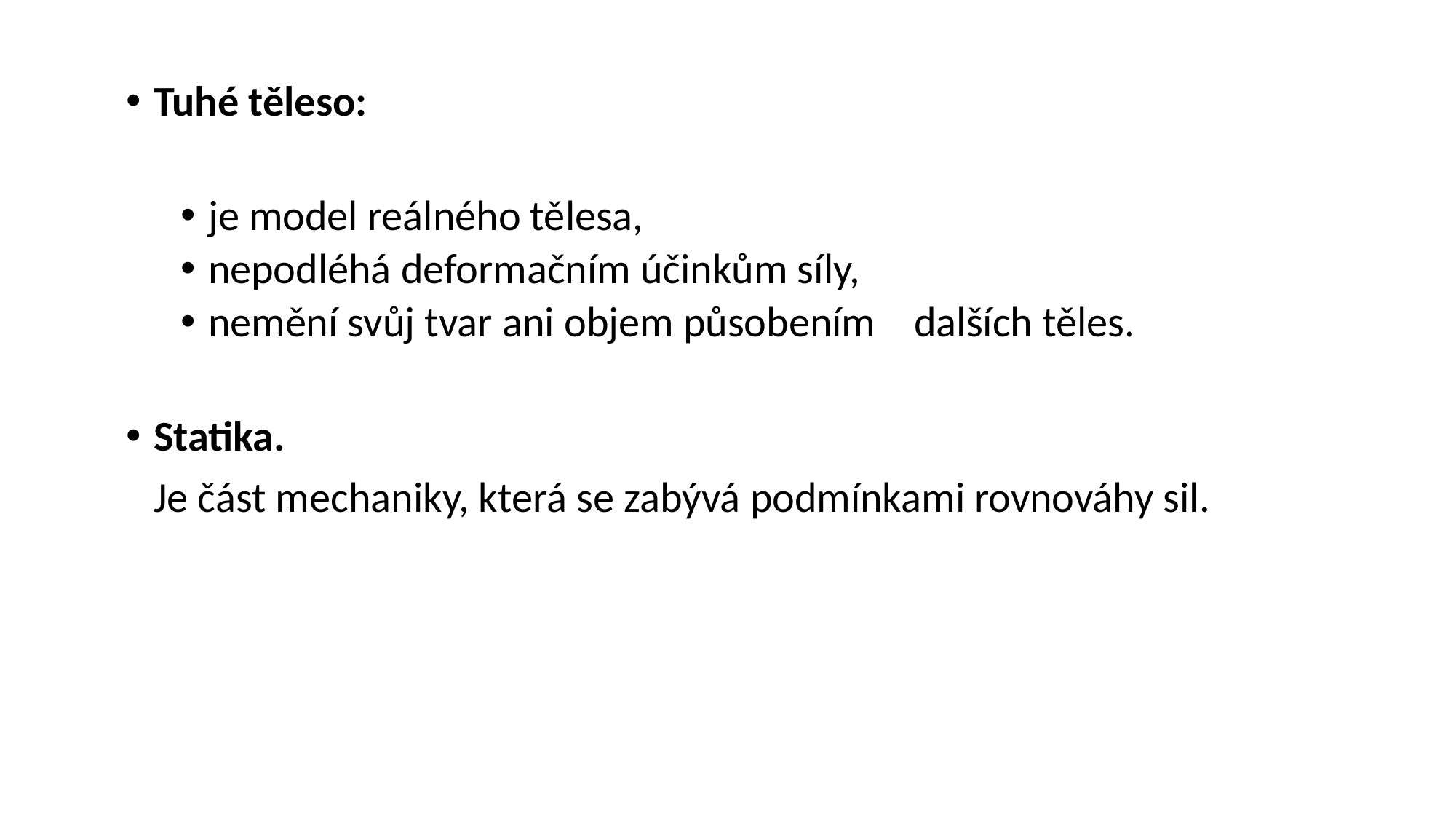

Tuhé těleso:

je model reálného tělesa,
nepodléhá deformačním účinkům síly,
nemění svůj tvar ani objem působením    dalších těles.

Statika.
	Je část mechaniky, která se zabývá podmínkami rovnováhy sil.